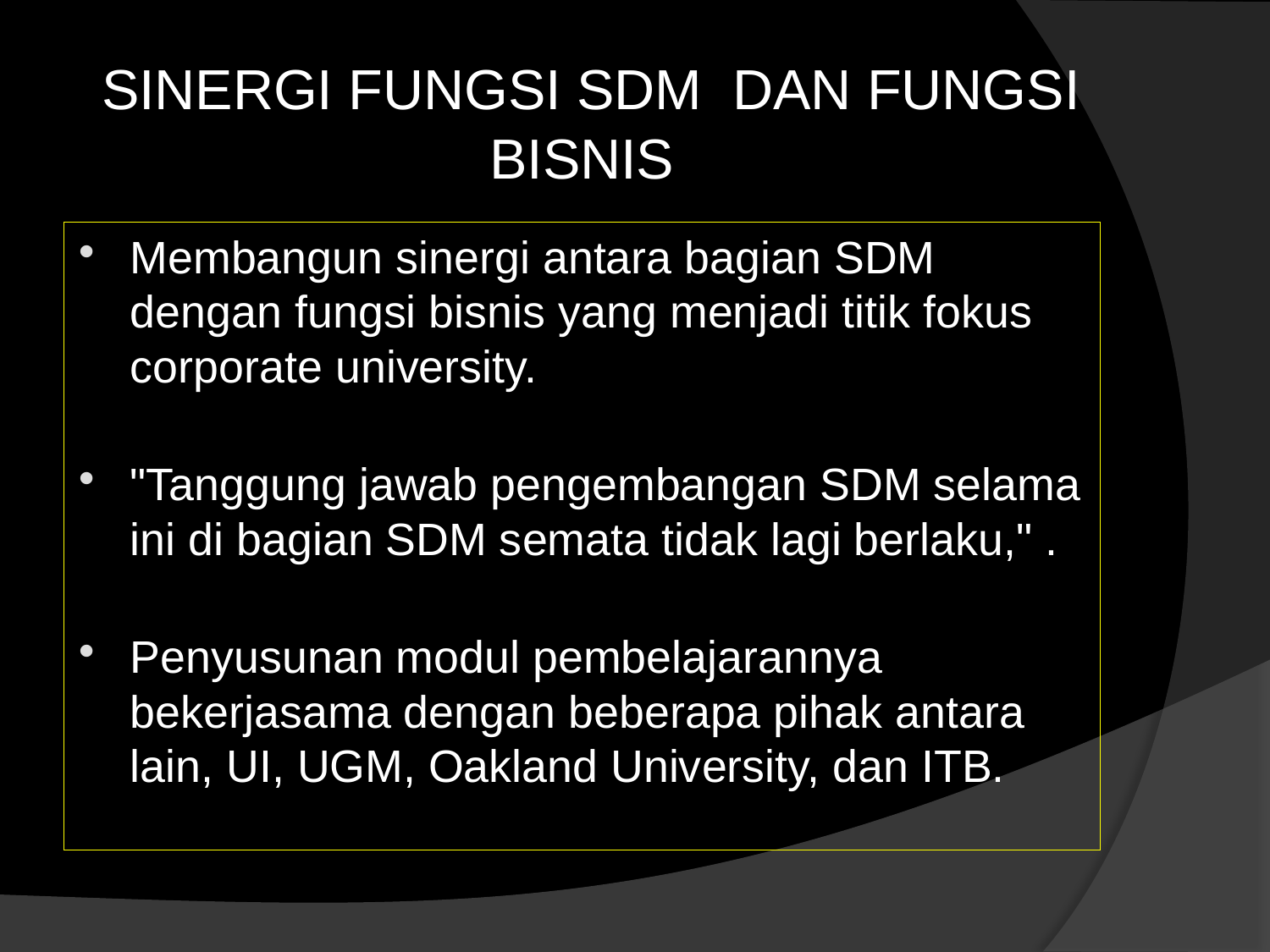

# SINERGI FUNGSI SDM  DAN FUNGSI BISNIS
Membangun sinergi antara bagian SDM dengan fungsi bisnis yang menjadi titik fokus corporate university.
"Tanggung jawab pengembangan SDM selama ini di bagian SDM semata tidak lagi berlaku," .
Penyusunan modul pembelajarannya bekerjasama dengan beberapa pihak antara lain, UI, UGM, Oakland University, dan ITB.